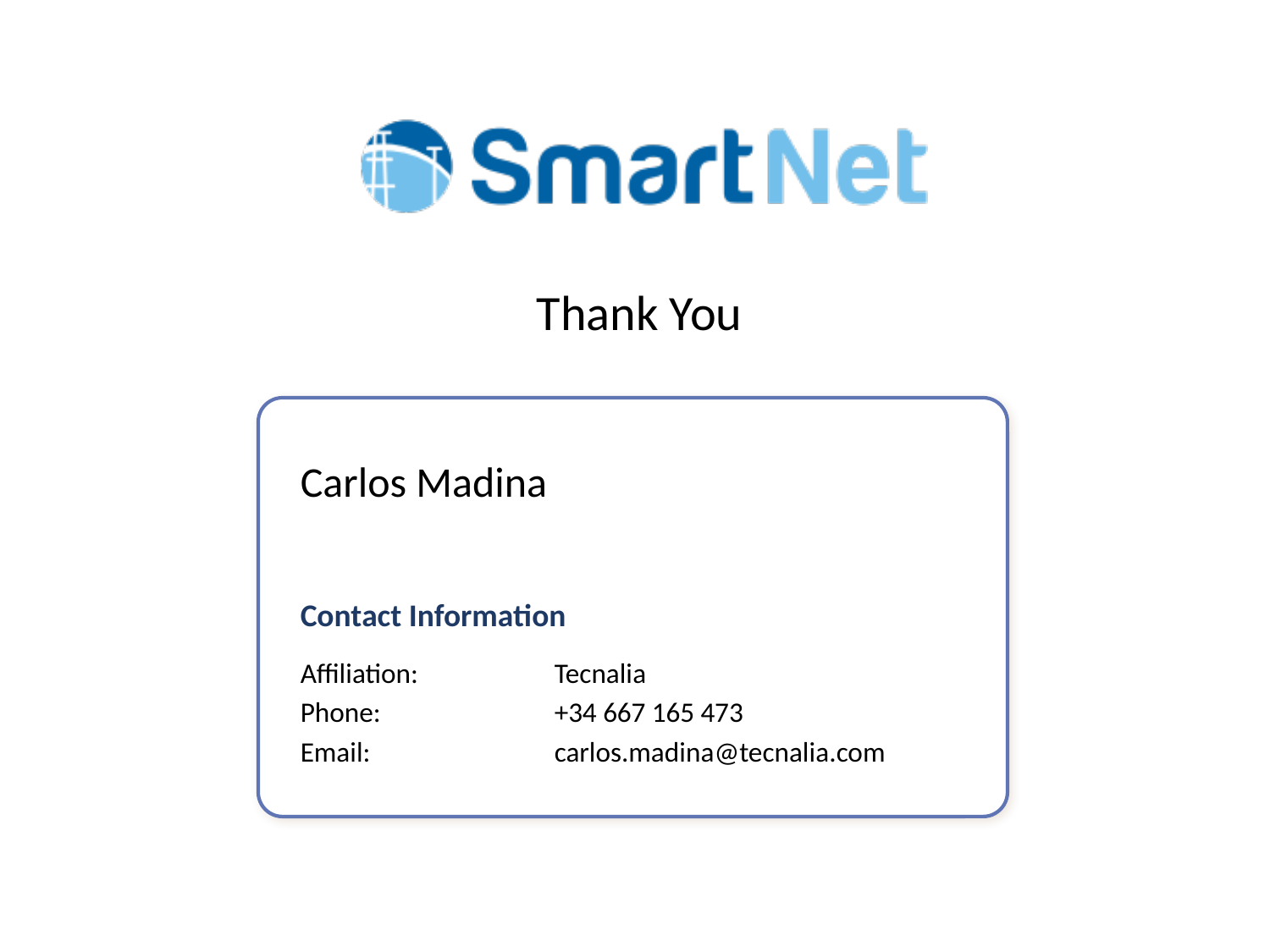

Carlos Madina

Contact Information
Affiliation:		Tecnalia
Phone:		+34 667 165 473
Email:		carlos.madina@tecnalia.com